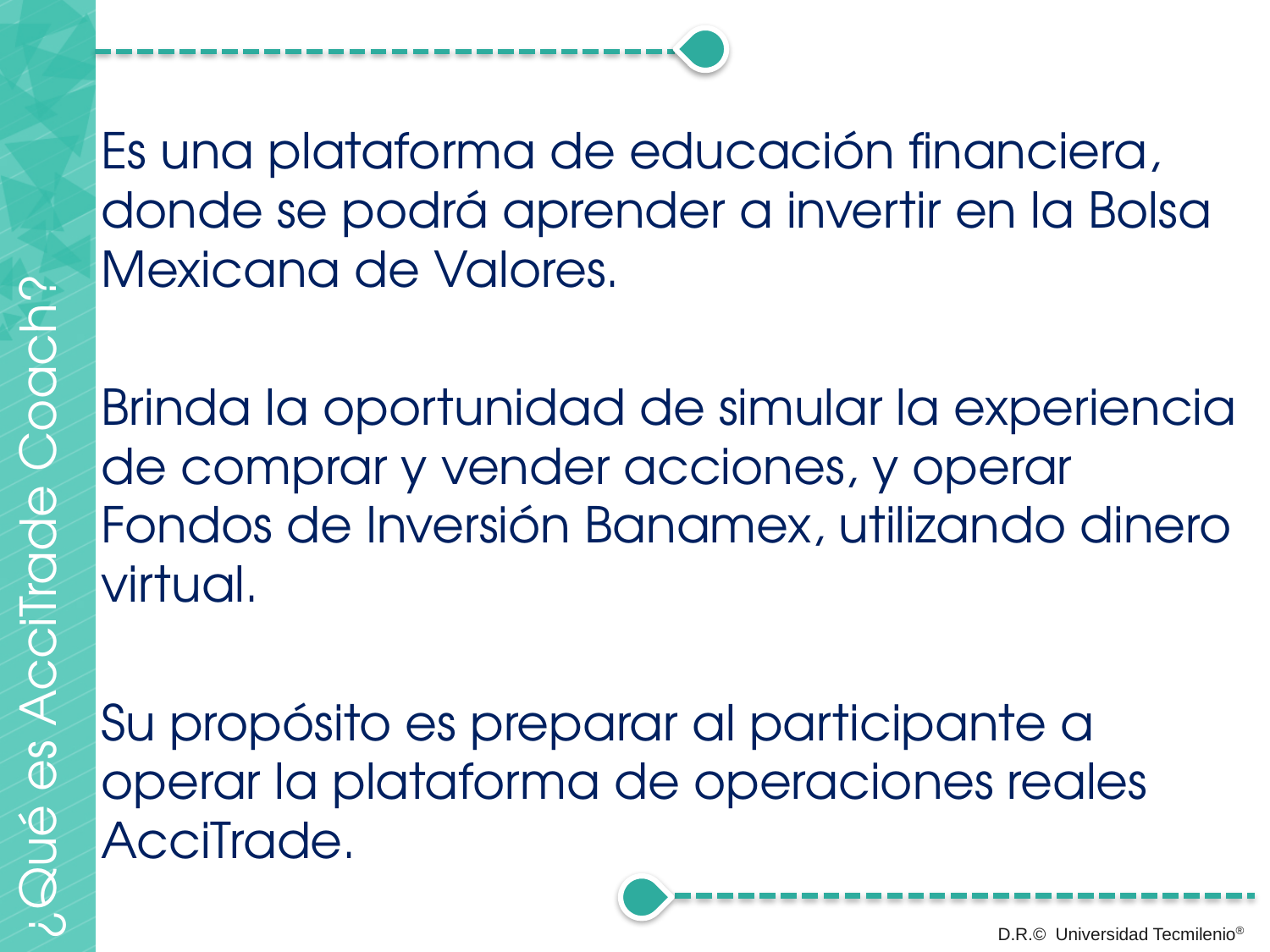

Es una plataforma de educación financiera, donde se podrá aprender a invertir en la Bolsa Mexicana de Valores.

Brinda la oportunidad de simular la experiencia de comprar y vender acciones, y operar Fondos de Inversión Banamex, utilizando dinero virtual.

Su propósito es preparar al participante a operar la plataforma de operaciones reales AcciTrade.

¿Qué es AcciTrade Coach?